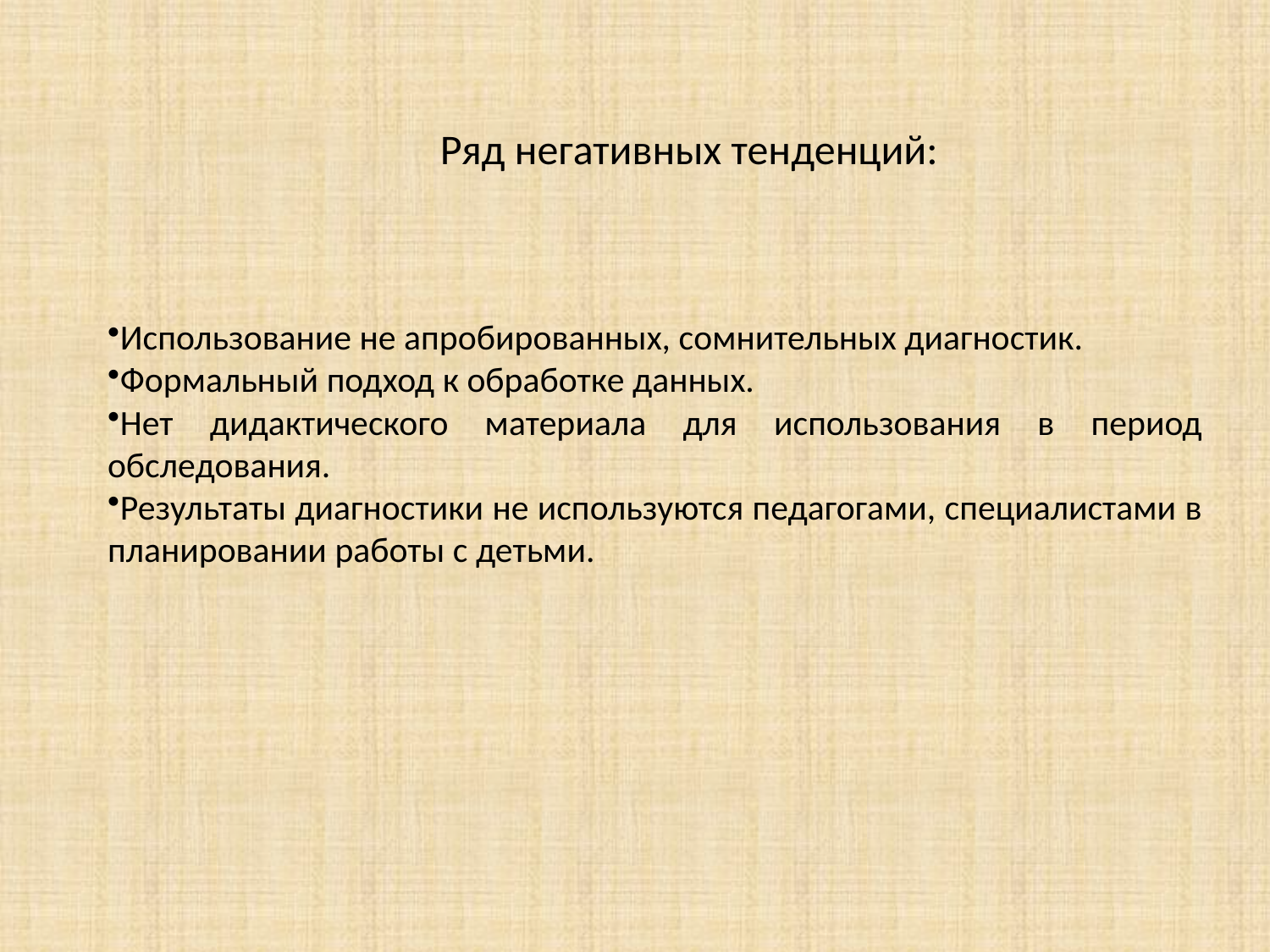

Ряд негативных тенденций:
Использование не апробированных, сомнительных диагностик.
Формальный подход к обработке данных.
Нет дидактического материала для использования в период обследования.
Результаты диагностики не используются педагогами, специалистами в планировании работы с детьми.